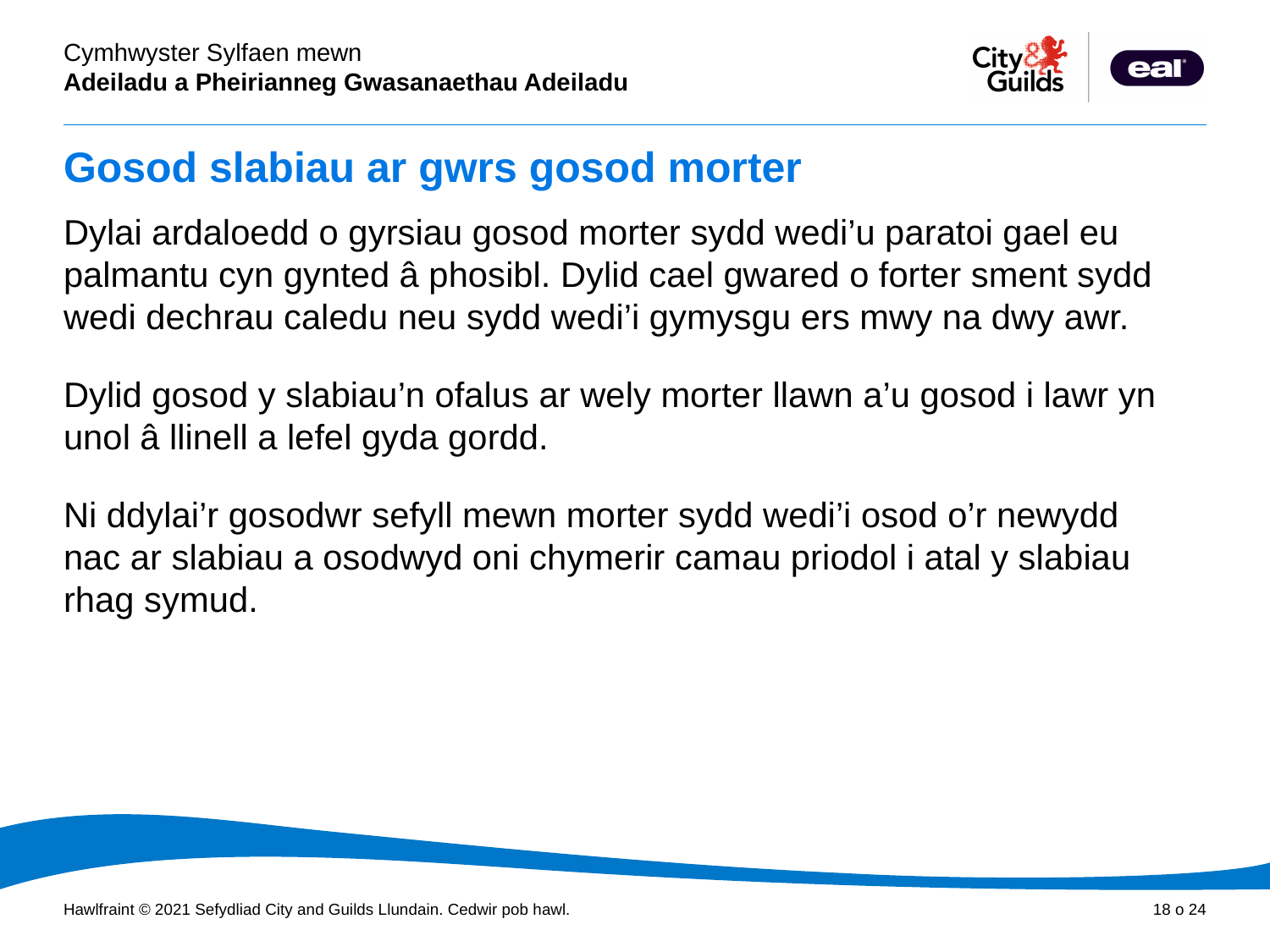

# Gosod slabiau ar gwrs gosod morter
Dylai ardaloedd o gyrsiau gosod morter sydd wedi’u paratoi gael eu palmantu cyn gynted â phosibl. Dylid cael gwared o forter sment sydd wedi dechrau caledu neu sydd wedi’i gymysgu ers mwy na dwy awr.
Dylid gosod y slabiau’n ofalus ar wely morter llawn a’u gosod i lawr yn unol â llinell a lefel gyda gordd.
Ni ddylai’r gosodwr sefyll mewn morter sydd wedi’i osod o’r newydd nac ar slabiau a osodwyd oni chymerir camau priodol i atal y slabiau rhag symud.